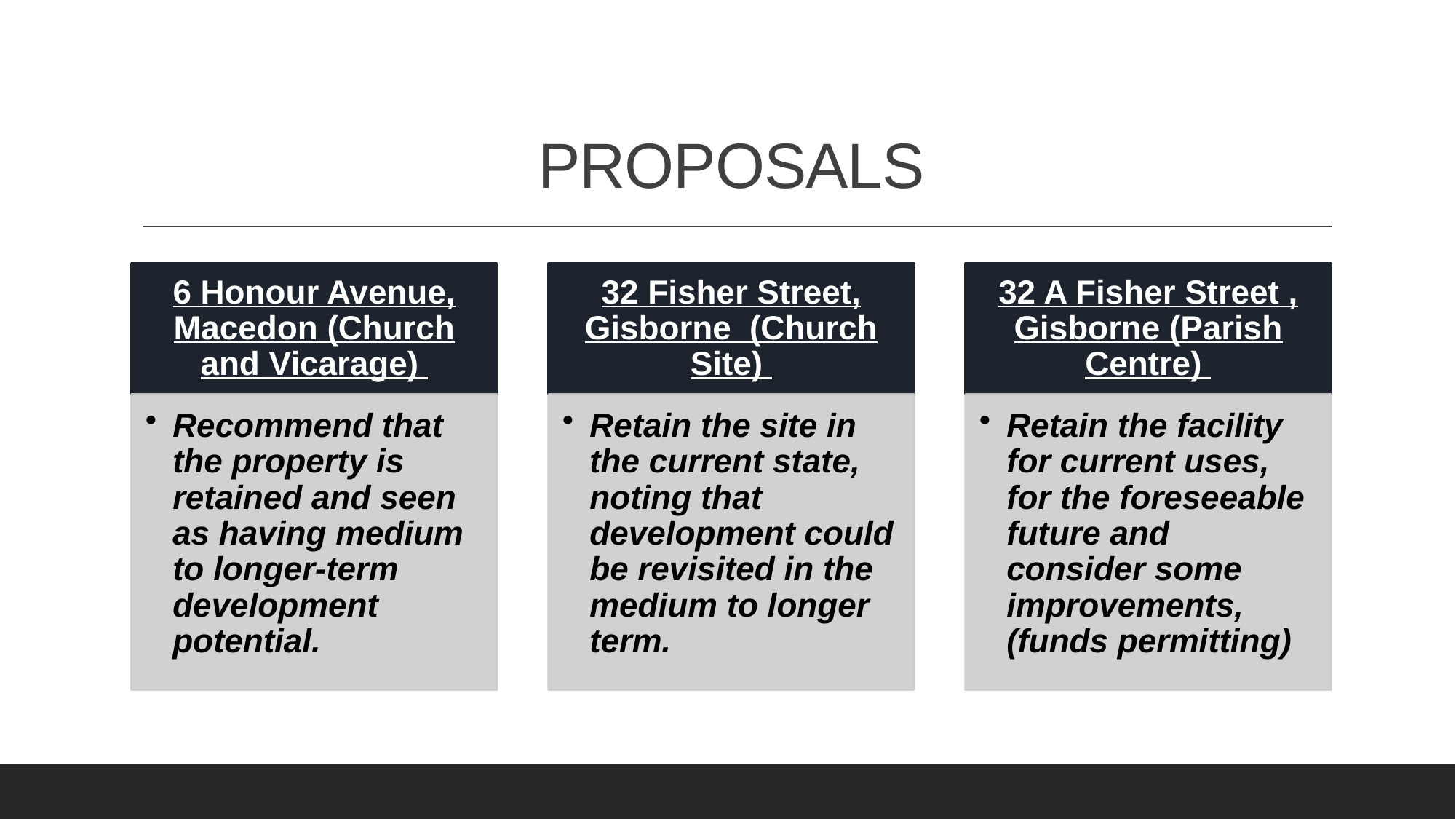

# PROPOSALS
6 Honour Avenue, Macedon (Church and Vicarage)
Recommend that the property is retained and seen as having medium to longer-term development potential.
32 Fisher Street, Gisborne  (Church Site)
Retain the site in the current state, noting that development could be revisited in the medium to longer term.
32 A Fisher Street , Gisborne (Parish Centre)
Retain the facility for current uses, for the foreseeable future and consider some improvements, (funds permitting)